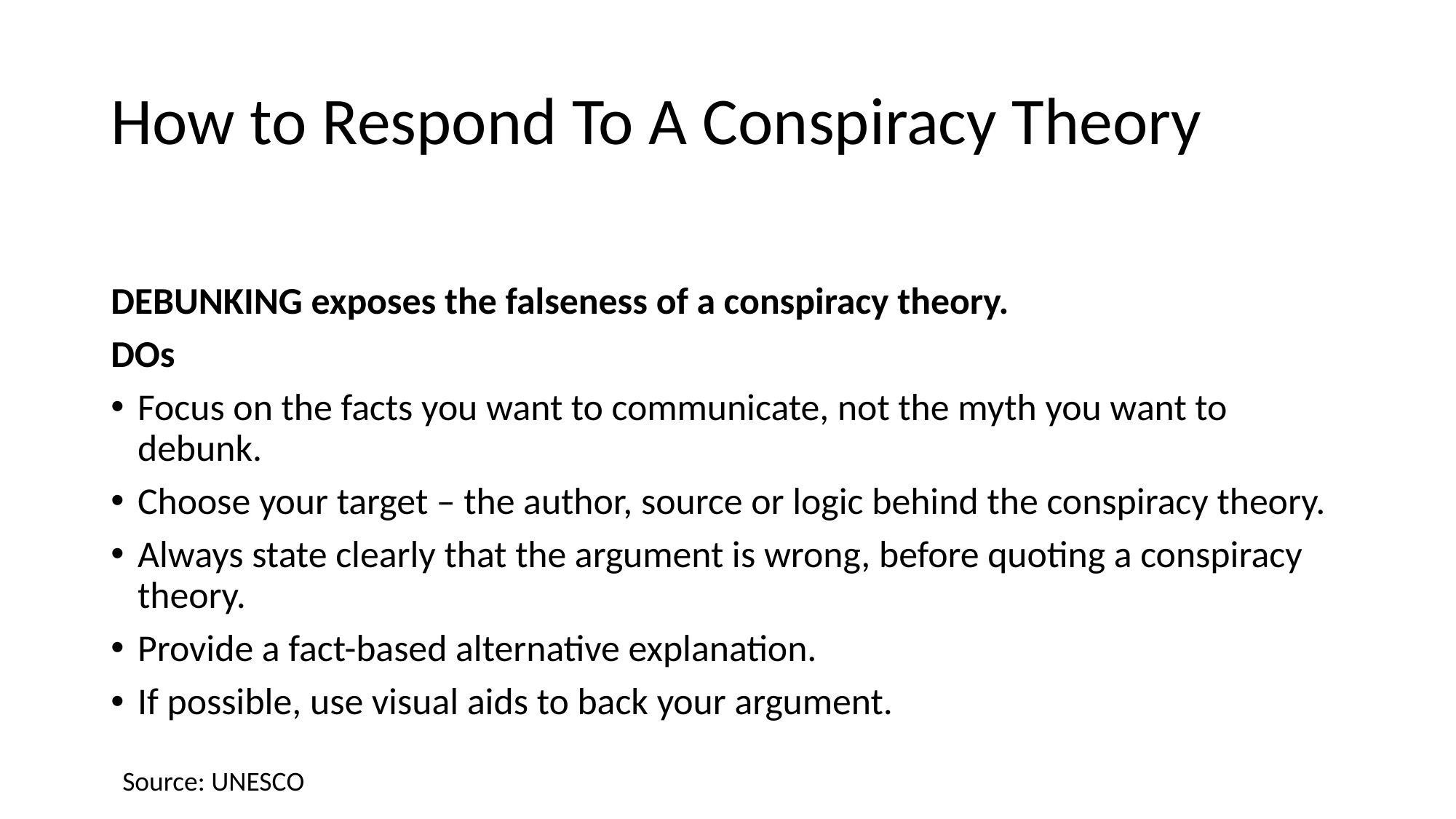

# How to Respond To A Conspiracy Theory

DEBUNKING exposes the falseness of a conspiracy theory.
DOs
Focus on the facts you want to communicate, not the myth you want to debunk.
Choose your target – the author, source or logic behind the conspiracy theory.
Always state clearly that the argument is wrong, before quoting a conspiracy theory.
Provide a fact-based alternative explanation.
If possible, use visual aids to back your argument.

Source: UNESCO